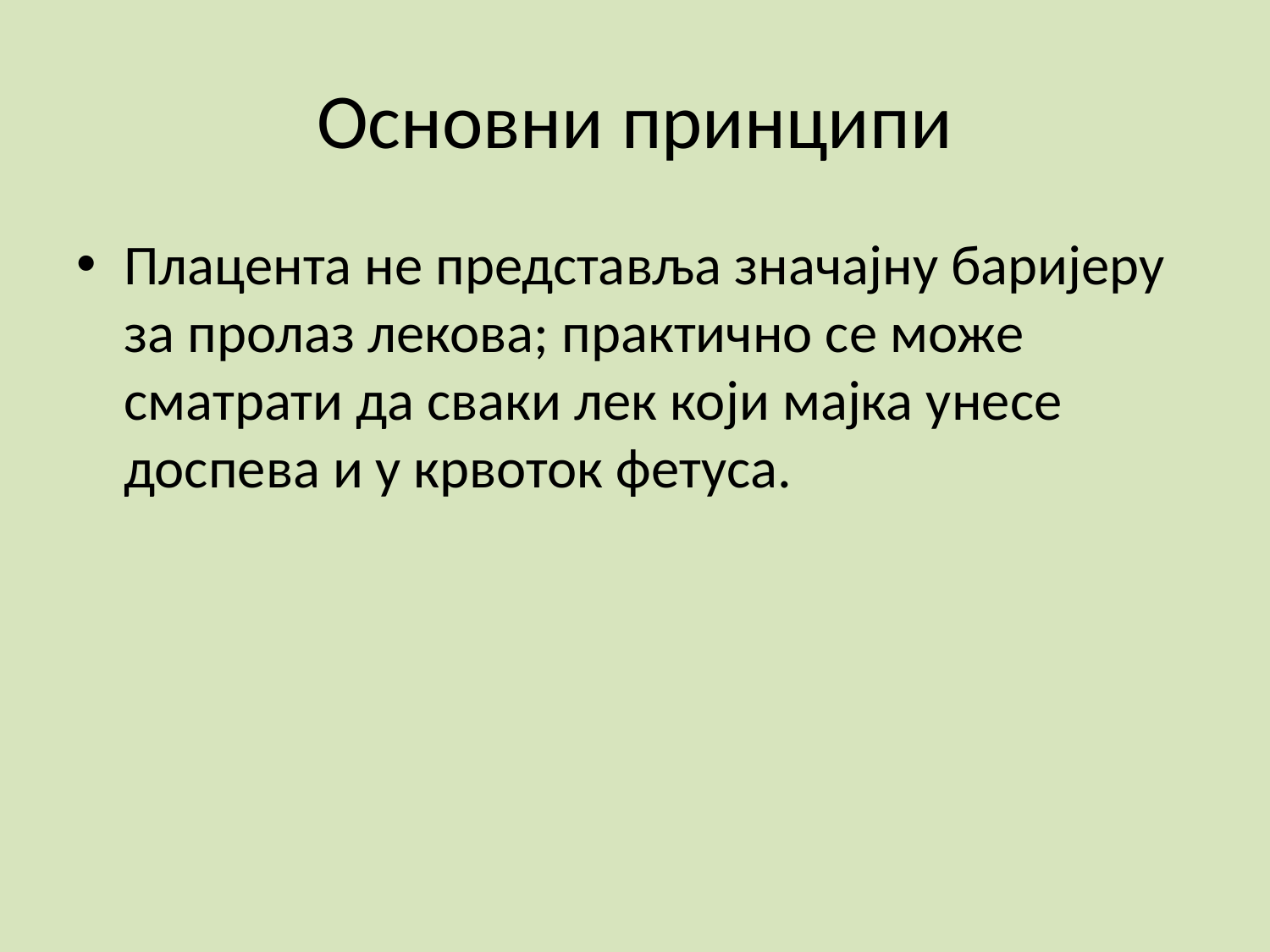

# Основни принципи
Плацента не представља значајну баријеру за пролаз лекова; практично се може сматрати да сваки лек који мајка унесе доспева и у крвоток фетуса.